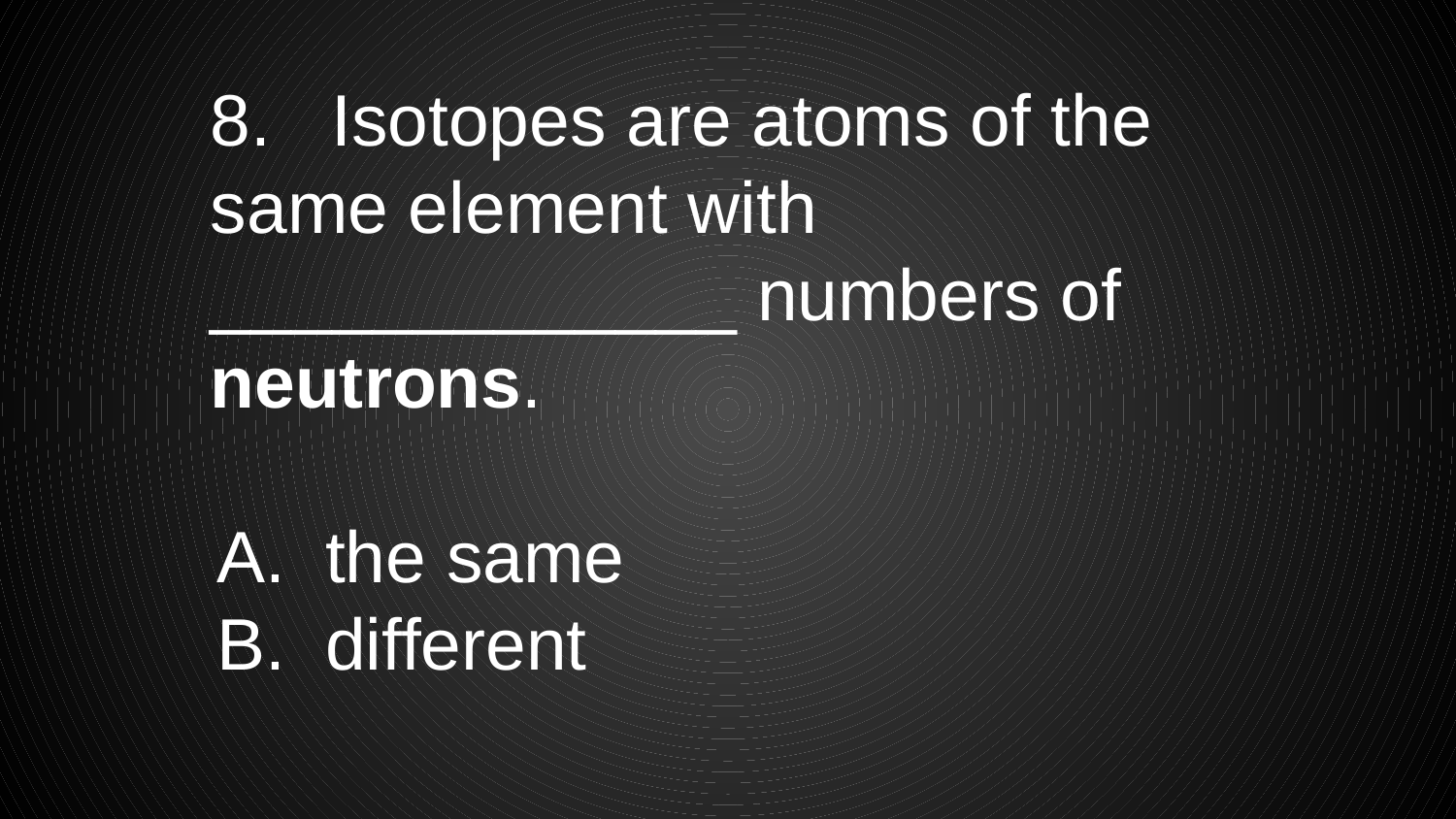

8.   Isotopes are atoms of the same element with _____________ numbers of neutrons.

  the same
  different